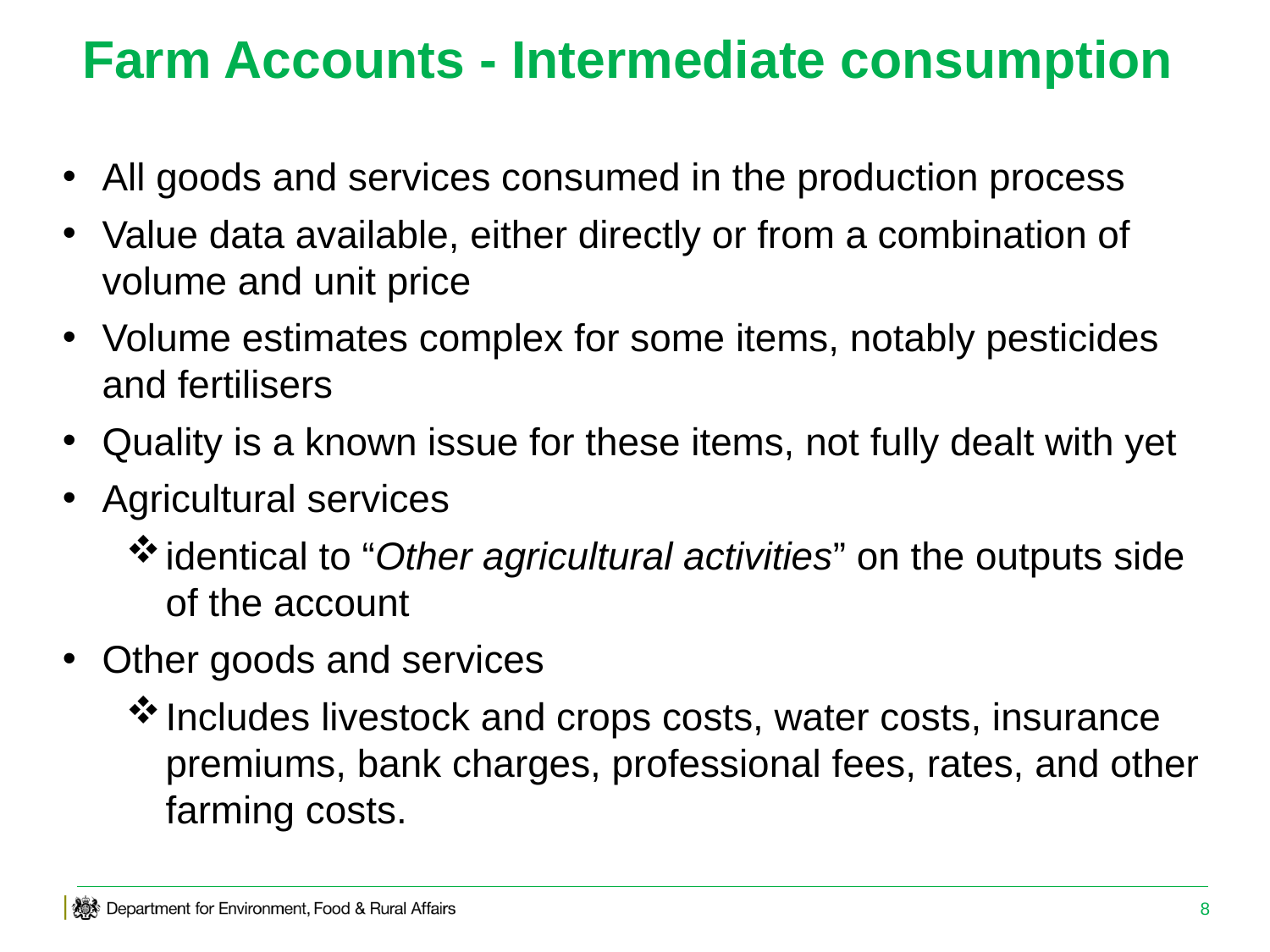

# Farm Accounts - Intermediate consumption
All goods and services consumed in the production process
Value data available, either directly or from a combination of volume and unit price
Volume estimates complex for some items, notably pesticides and fertilisers
Quality is a known issue for these items, not fully dealt with yet
Agricultural services
identical to “Other agricultural activities” on the outputs side of the account
Other goods and services
Includes livestock and crops costs, water costs, insurance premiums, bank charges, professional fees, rates, and other farming costs.

8